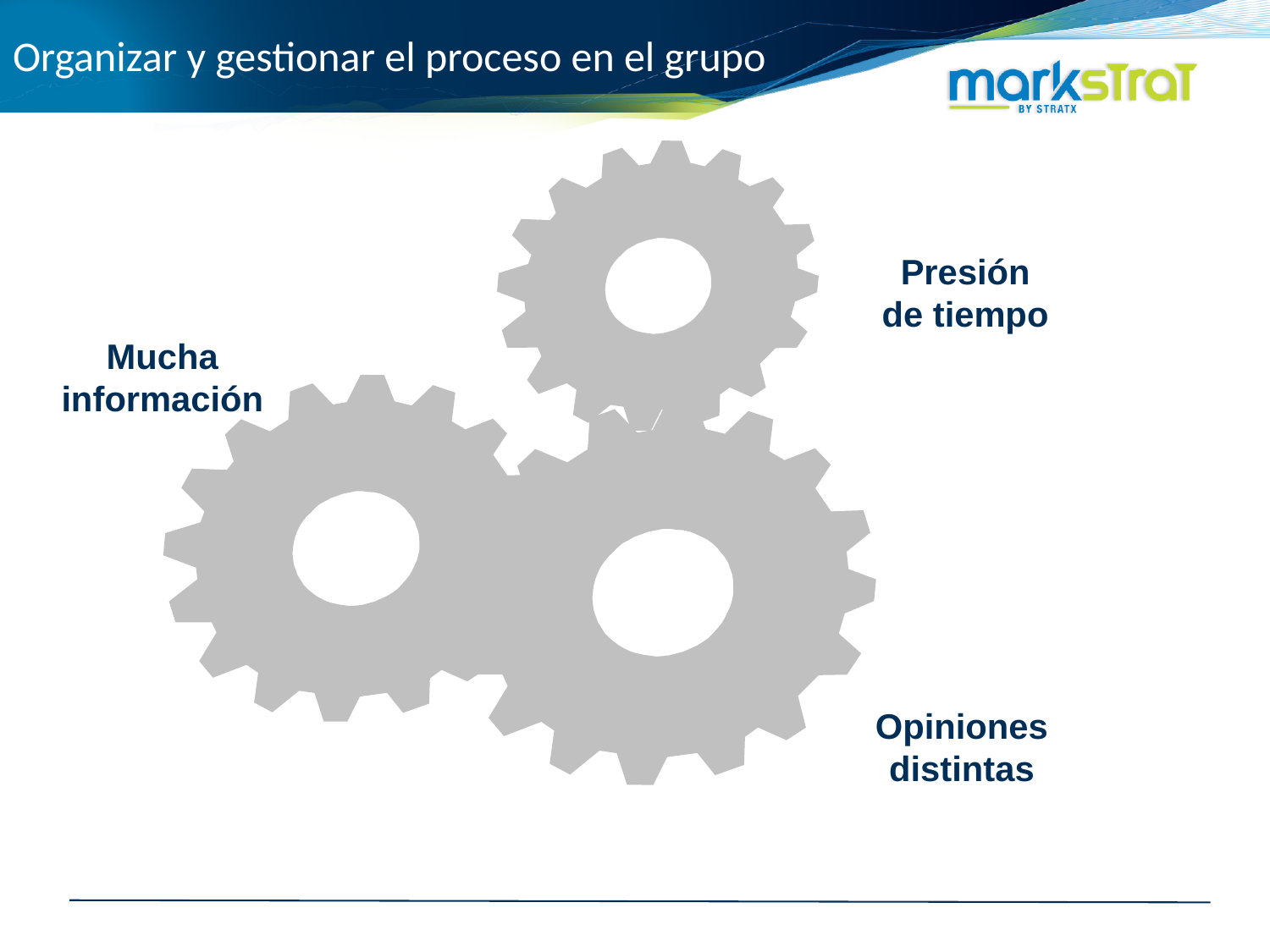

# Organizar y gestionar el proceso en el grupo

Presión
de tiempo
Mucha
información
Opiniones
distintas